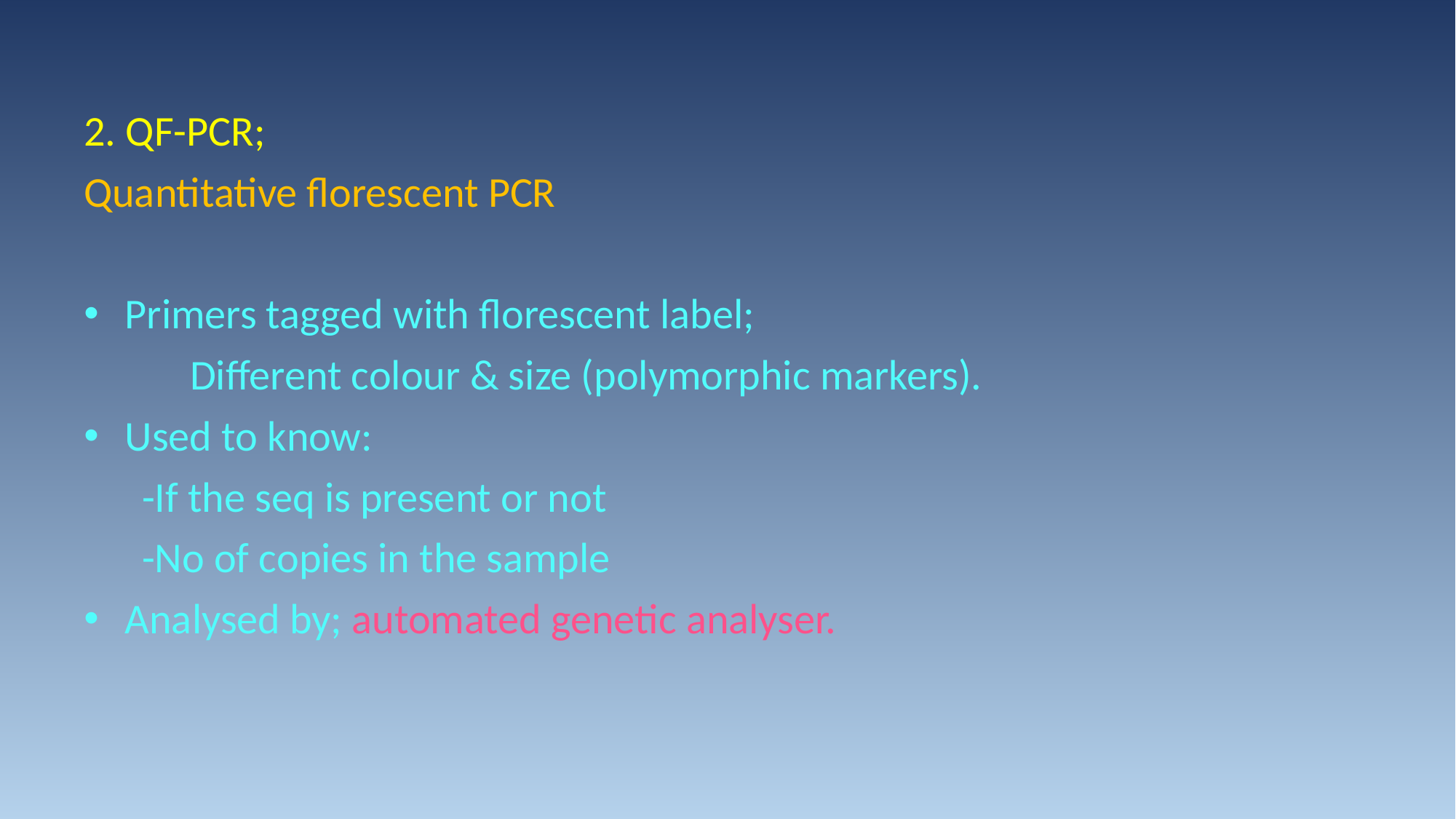

2. QF-PCR;
Quantitative florescent PCR

Primers tagged with florescent label;
           Different colour & size (polymorphic markers).
Used to know:
      -If the seq is present or not
      -No of copies in the sample
Analysed by; automated genetic analyser.